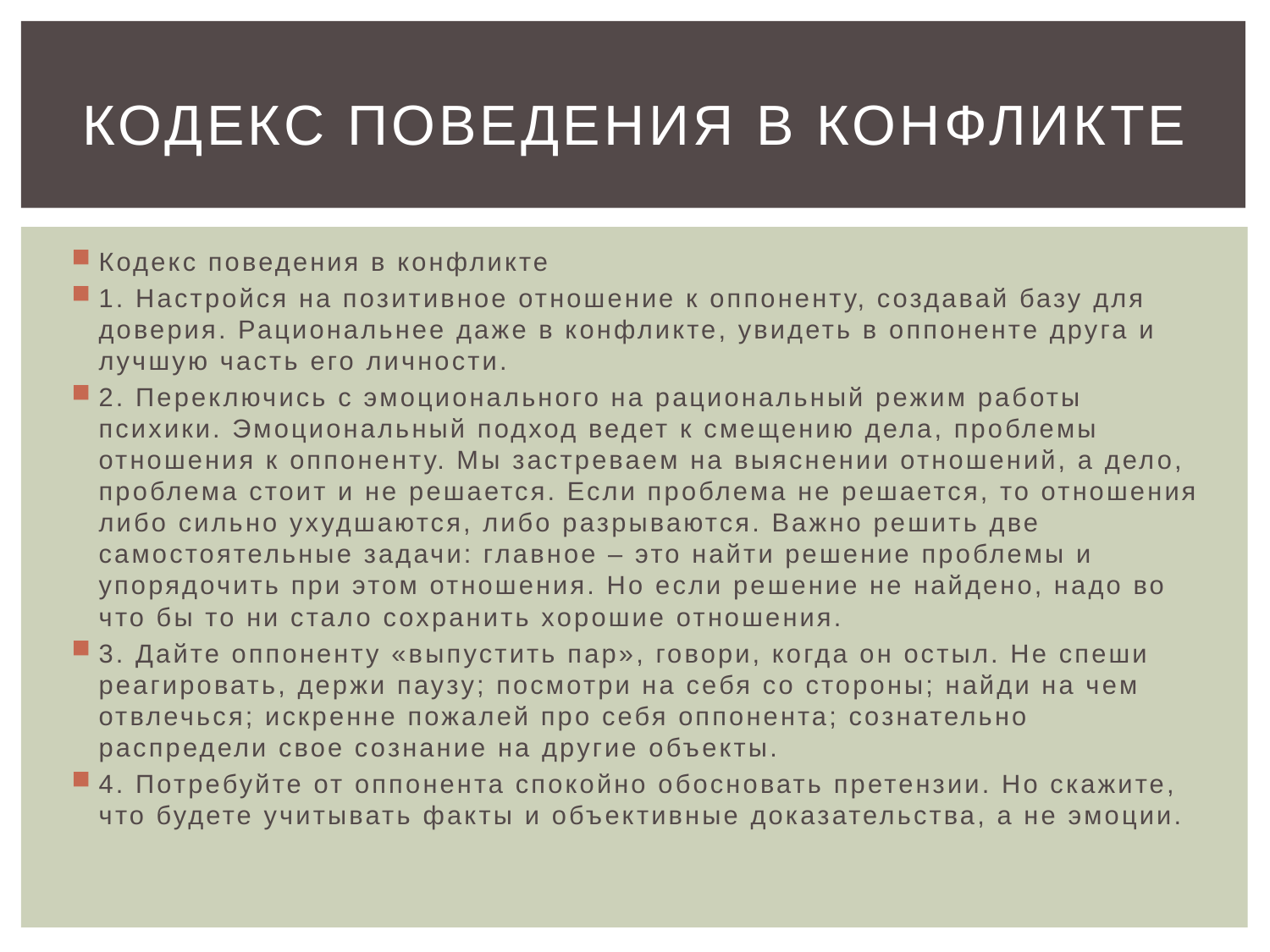

# Кодекс поведения в конфликте
Кодекс поведения в конфликте
1. Настройся на позитивное отношение к оппоненту, создавай базу для доверия. Рациональнее даже в конфликте, увидеть в оппоненте друга и лучшую часть его личности.
2. Переключись с эмоционального на рациональный режим работы психики. Эмоциональный подход ведет к смещению дела, проблемы отношения к оппоненту. Мы застреваем на выяснении отношений, а дело, проблема стоит и не решается. Если проблема не решается, то отношения либо сильно ухудшаются, либо разрываются. Важно решить две самостоятельные задачи: главное – это найти решение проблемы и упорядочить при этом отношения. Но если решение не найдено, надо во что бы то ни стало сохранить хорошие отношения.
3. Дайте оппоненту «выпустить пар», говори, когда он остыл. Не спеши реагировать, держи паузу; посмотри на себя со стороны; найди на чем отвлечься; искренне пожалей про себя оппонента; сознательно распредели свое сознание на другие объекты.
4. Потребуйте от оппонента спокойно обосновать претензии. Но скажите, что будете учитывать факты и объективные доказательства, а не эмоции.